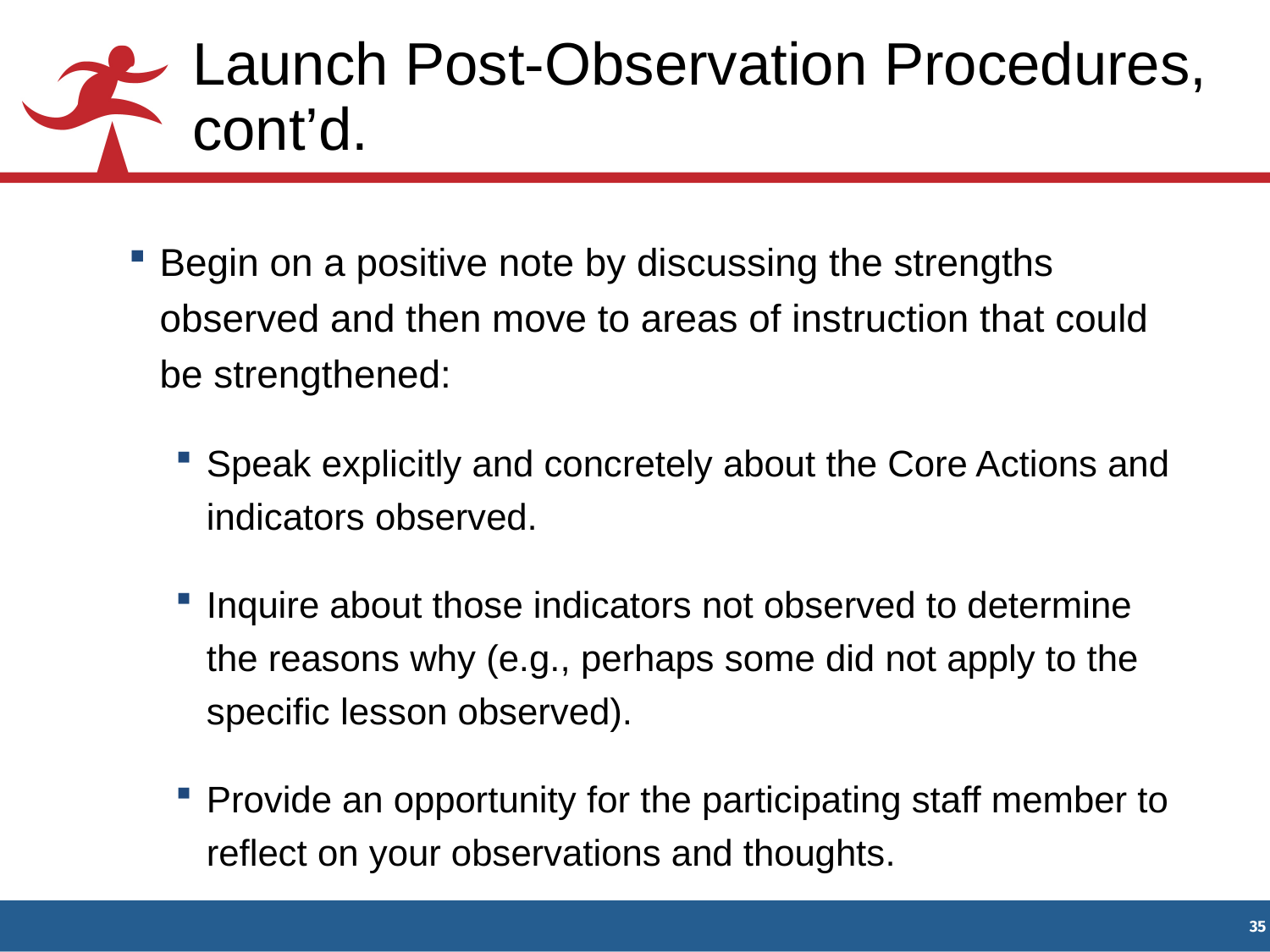

# Launch Post-Observation Procedures, cont’d.
Begin on a positive note by discussing the strengths observed and then move to areas of instruction that could be strengthened:
Speak explicitly and concretely about the Core Actions and indicators observed.
Inquire about those indicators not observed to determine the reasons why (e.g., perhaps some did not apply to the specific lesson observed).
Provide an opportunity for the participating staff member to reflect on your observations and thoughts.